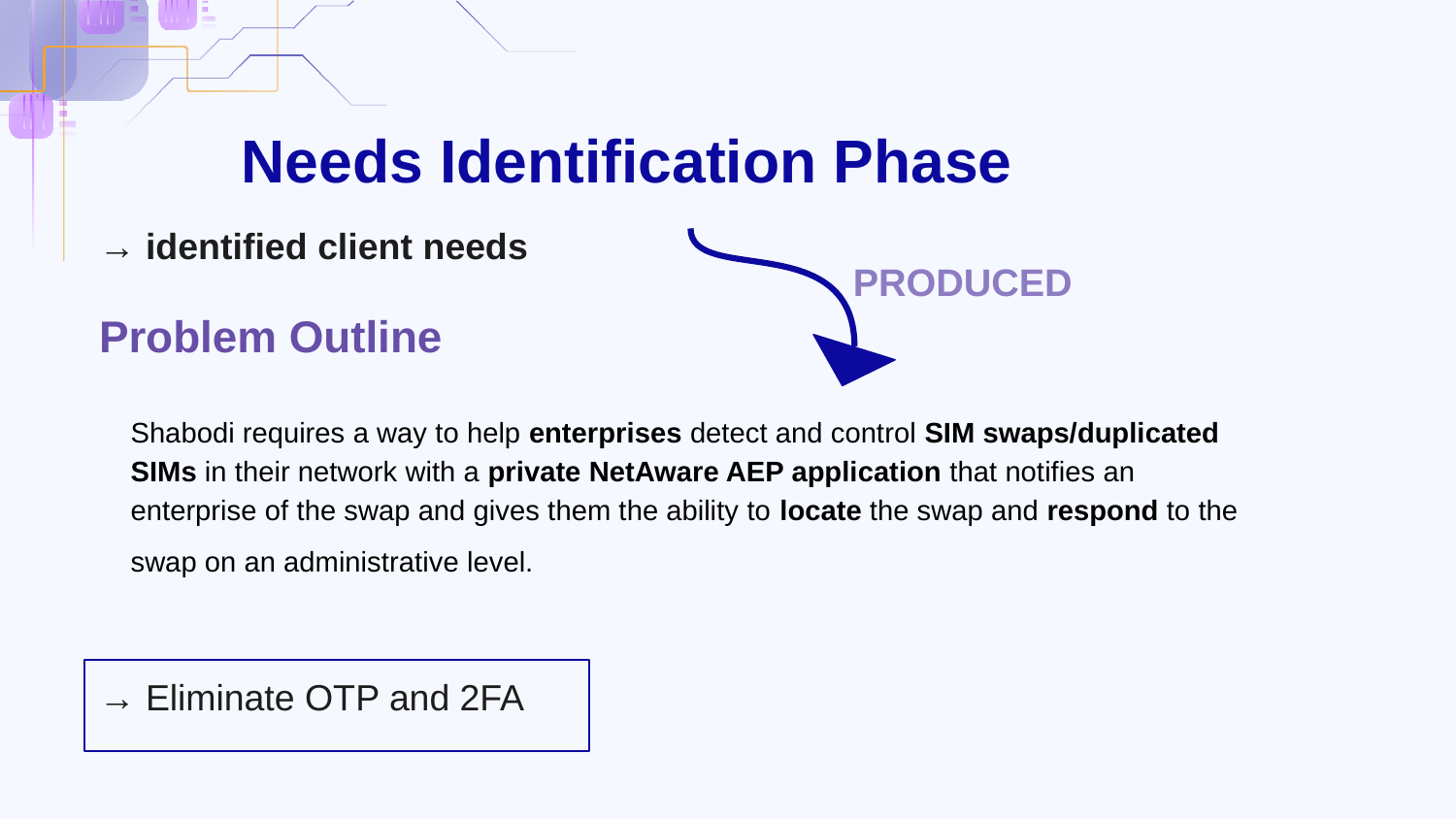

Needs Identification Phase
→ identified client needs
PRODUCED
# Problem Outline

Shabodi requires a way to help enterprises detect and control SIM swaps/duplicated SIMs in their network with a private NetAware AEP application that notifies an enterprise of the swap and gives them the ability to locate the swap and respond to the swap on an administrative level.

→ Eliminate OTP and 2FA